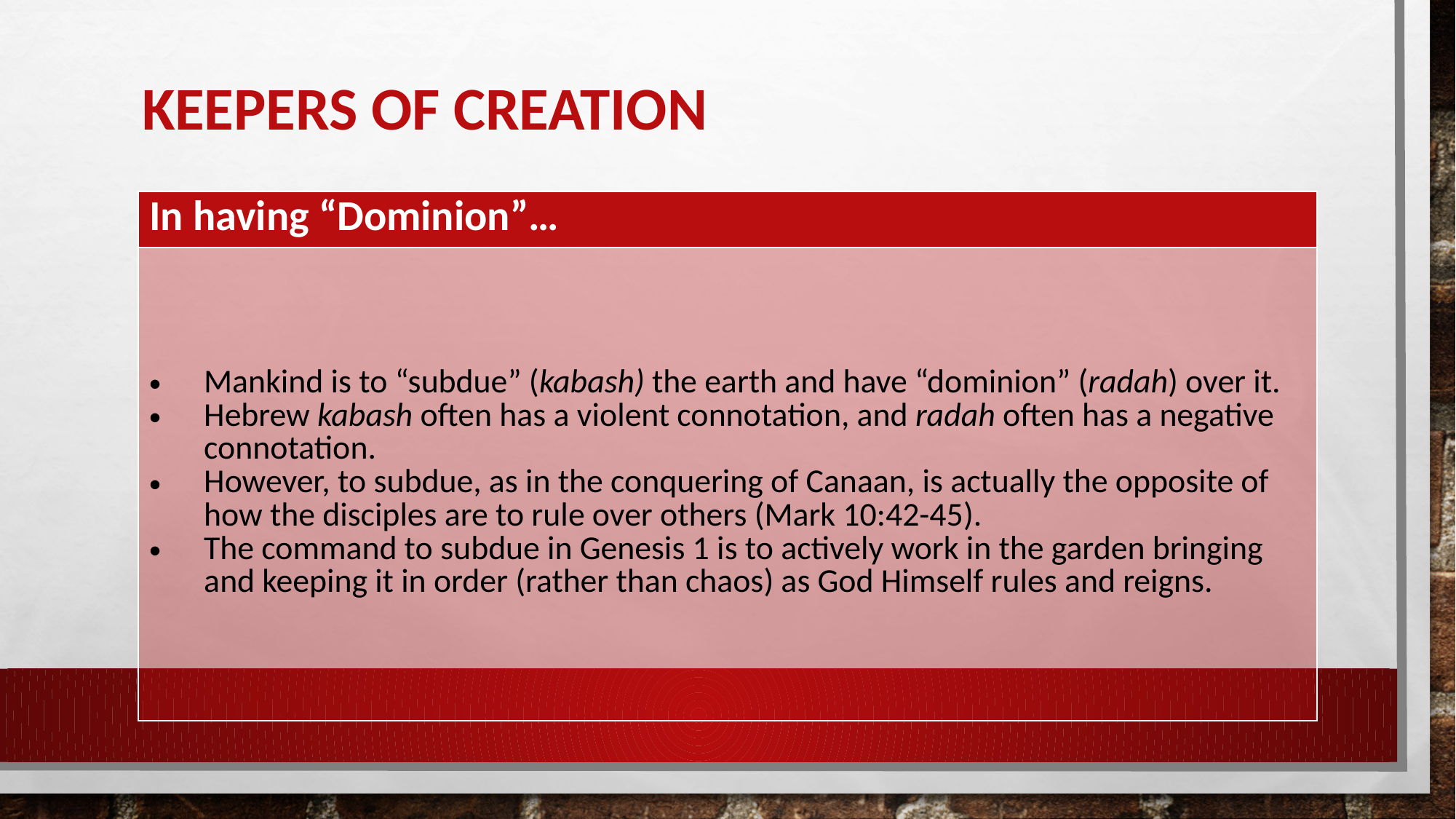

# Keepers of Creation
| In having “Dominion”… |
| --- |
| Mankind is to “subdue” (kabash) the earth and have “dominion” (radah) over it. Hebrew kabash often has a violent connotation, and radah often has a negative connotation. However, to subdue, as in the conquering of Canaan, is actually the opposite of how the disciples are to rule over others (Mark 10:42-45). The command to subdue in Genesis 1 is to actively work in the garden bringing and keeping it in order (rather than chaos) as God Himself rules and reigns. |